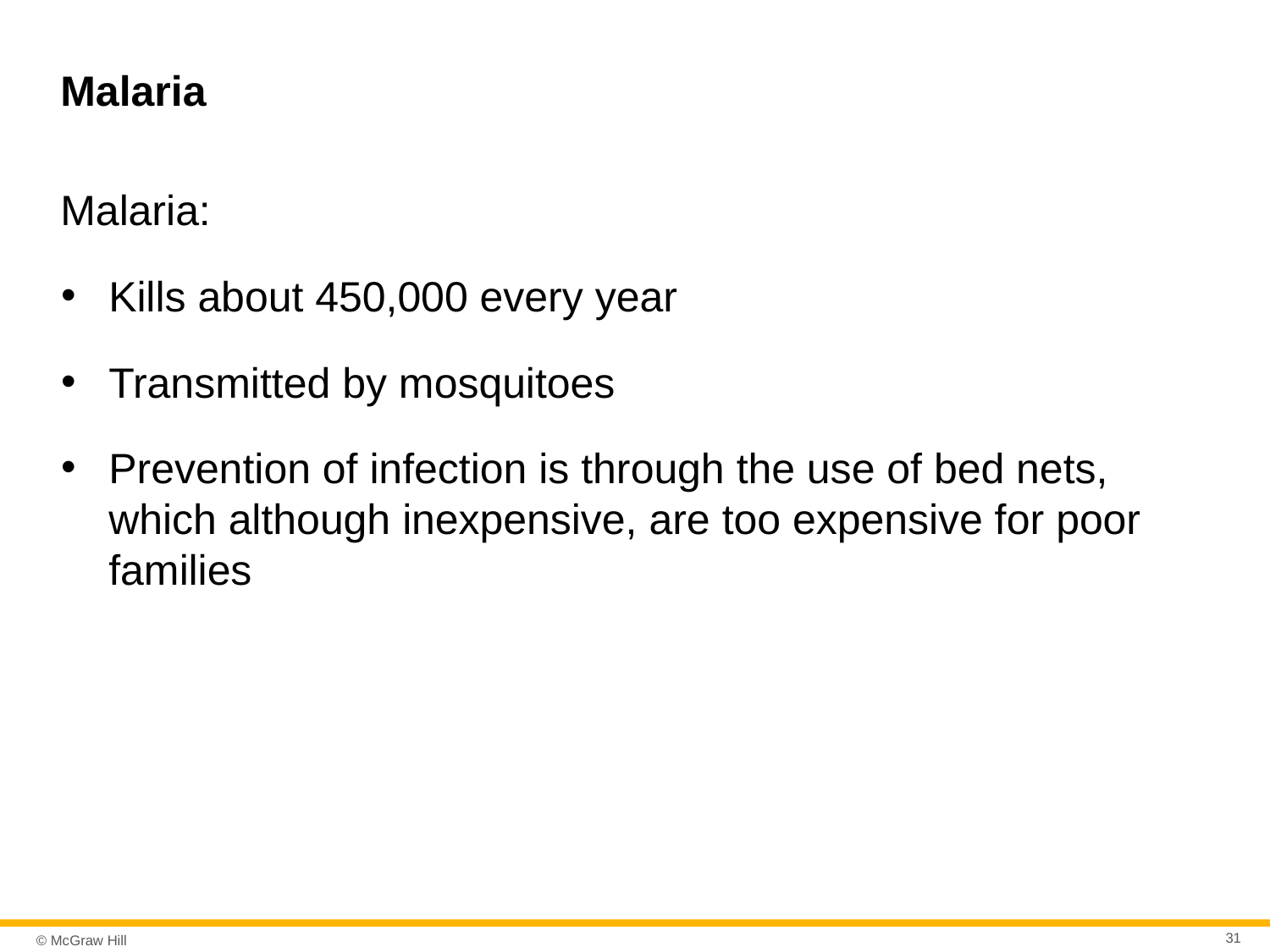

# Malaria
Malaria:
Kills about 450,000 every year
Transmitted by mosquitoes
Prevention of infection is through the use of bed nets, which although inexpensive, are too expensive for poor families